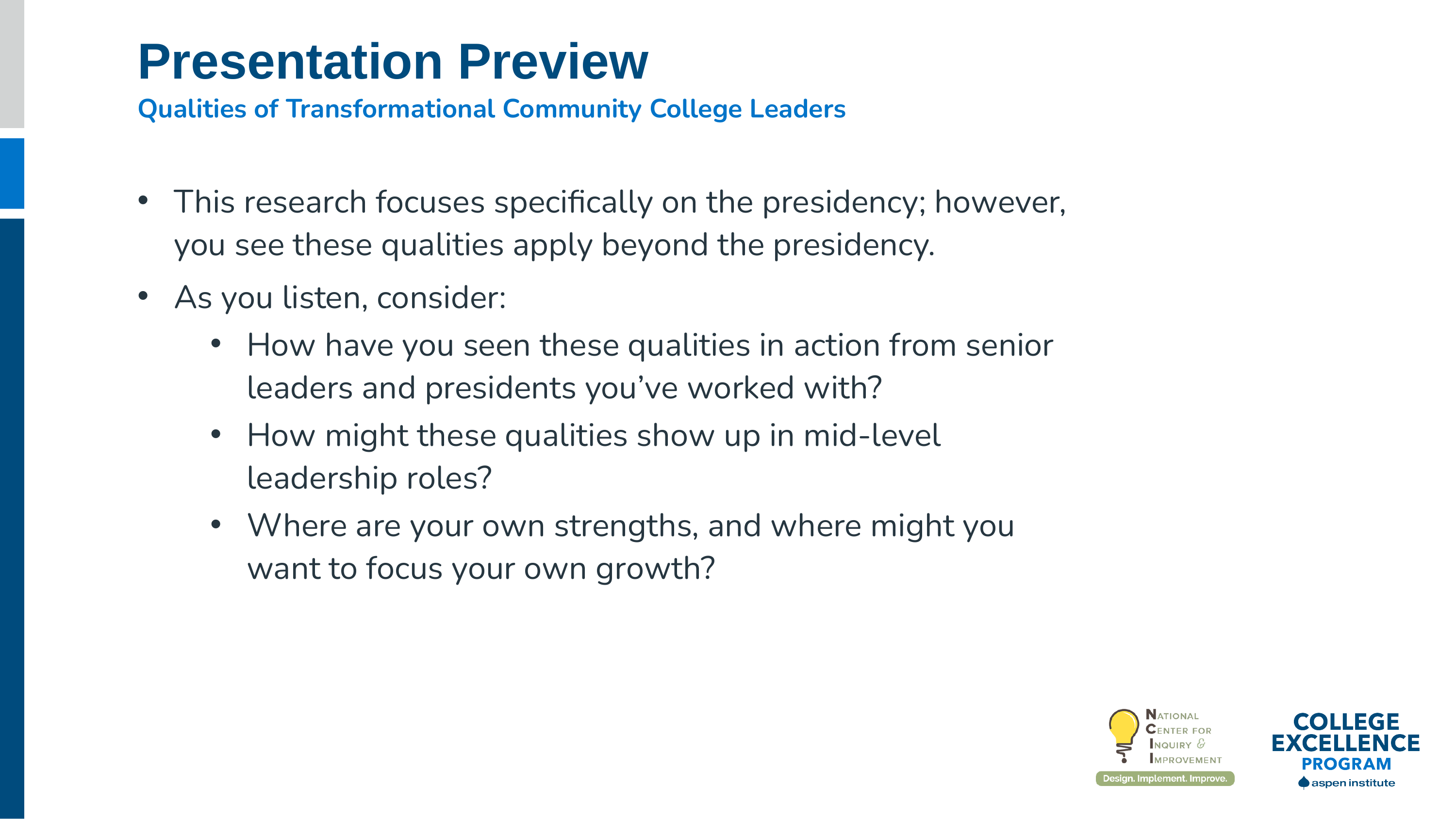

Presentation Preview
Qualities of Transformational Community College Leaders

This research focuses specifically on the presidency; however, you see these qualities apply beyond the presidency.
As you listen, consider:
How have you seen these qualities in action from senior leaders and presidents you’ve worked with?
How might these qualities show up in mid-level leadership roles?
Where are your own strengths, and where might you want to focus your own growth?